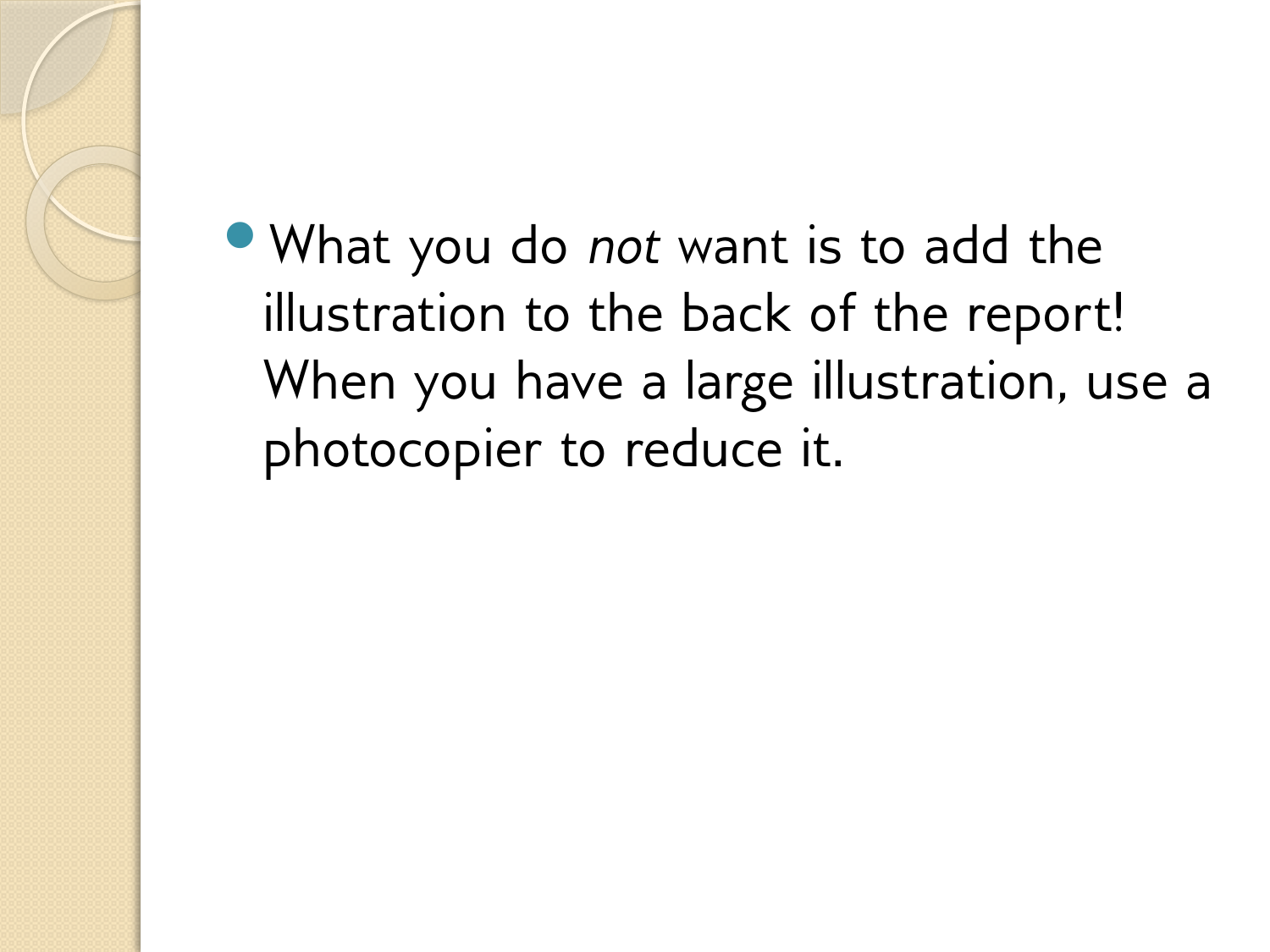

#
What you do not want is to add the illustration to the back of the report! When you have a large illustration, use a photocopier to reduce it.